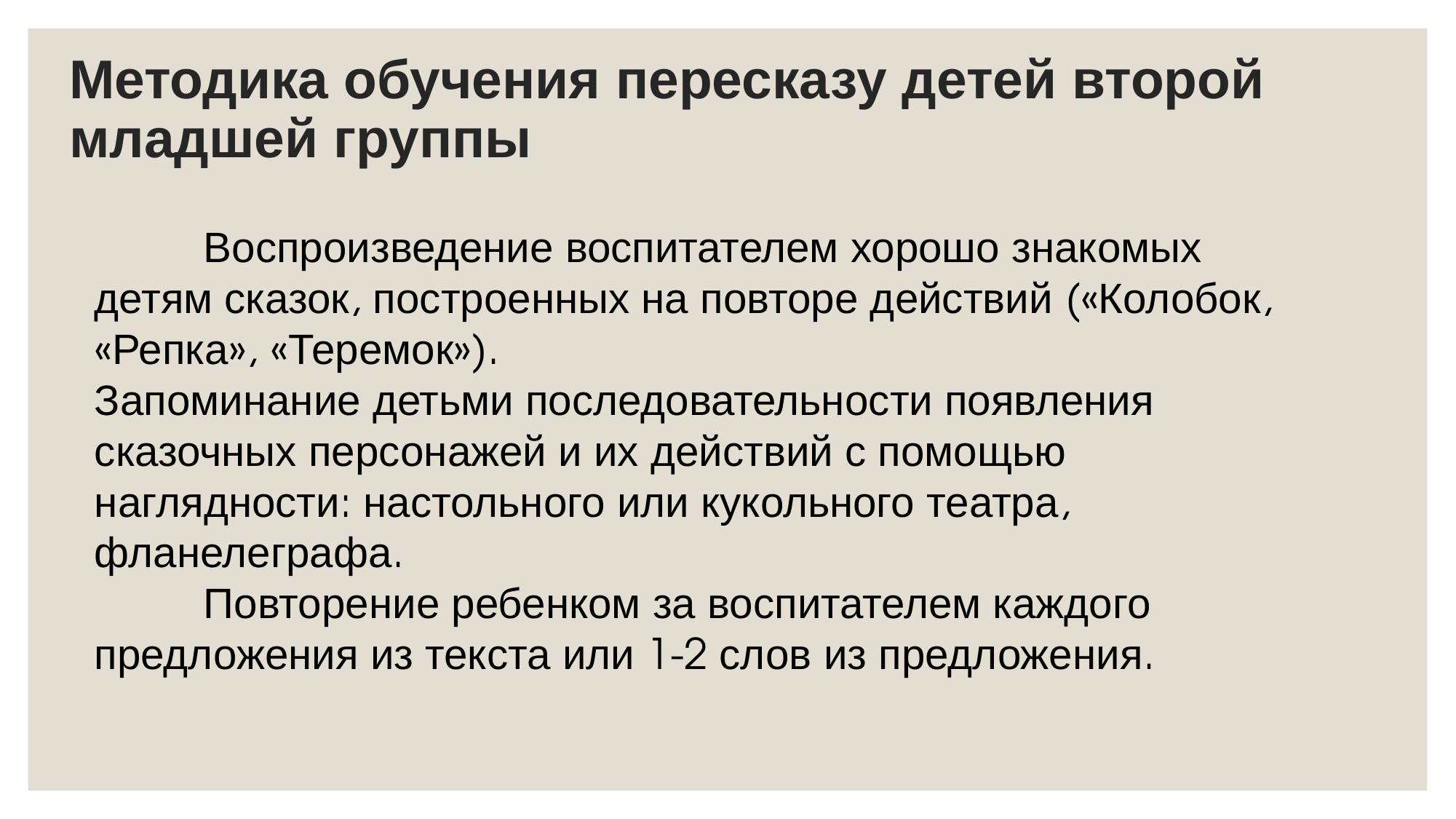

# Методика обучения пересказу детей второй младшей группы
	Воспроизведение воспитателем хорошо знакомых детям сказок, построенных на повторе действий («Колобок, «Репка», «Теремок»).
Запоминание детьми последовательности появления сказочных персонажей и их действий с помощью наглядности: настольного или кукольного театра, фланелеграфа.
	Повторение ребенком за воспитателем каждого предложения из текста или 1-2 слов из предложения.